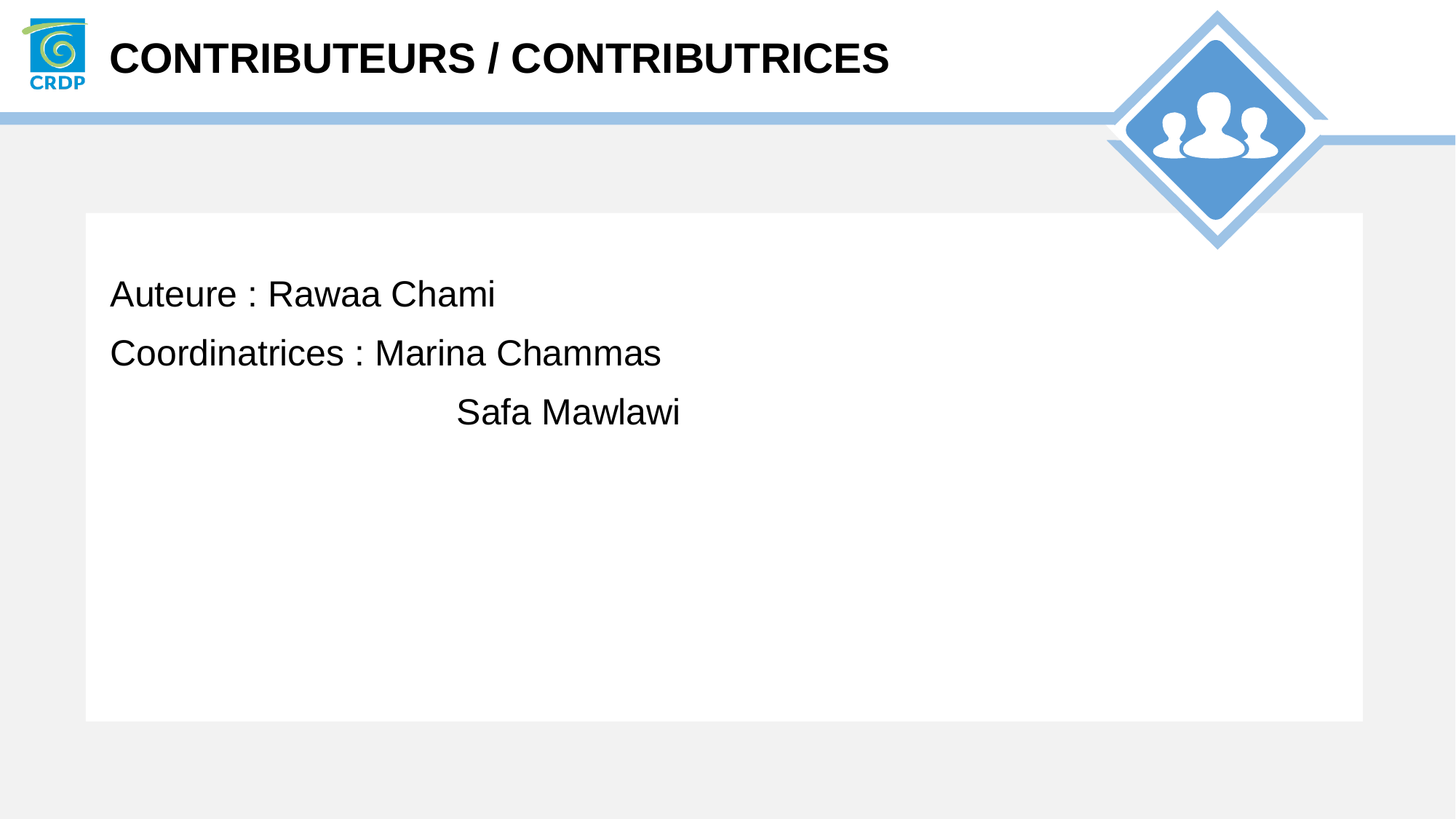

Auteure : Rawaa Chami
Coordinatrices : Marina Chammas
                                  Safa Mawlawi